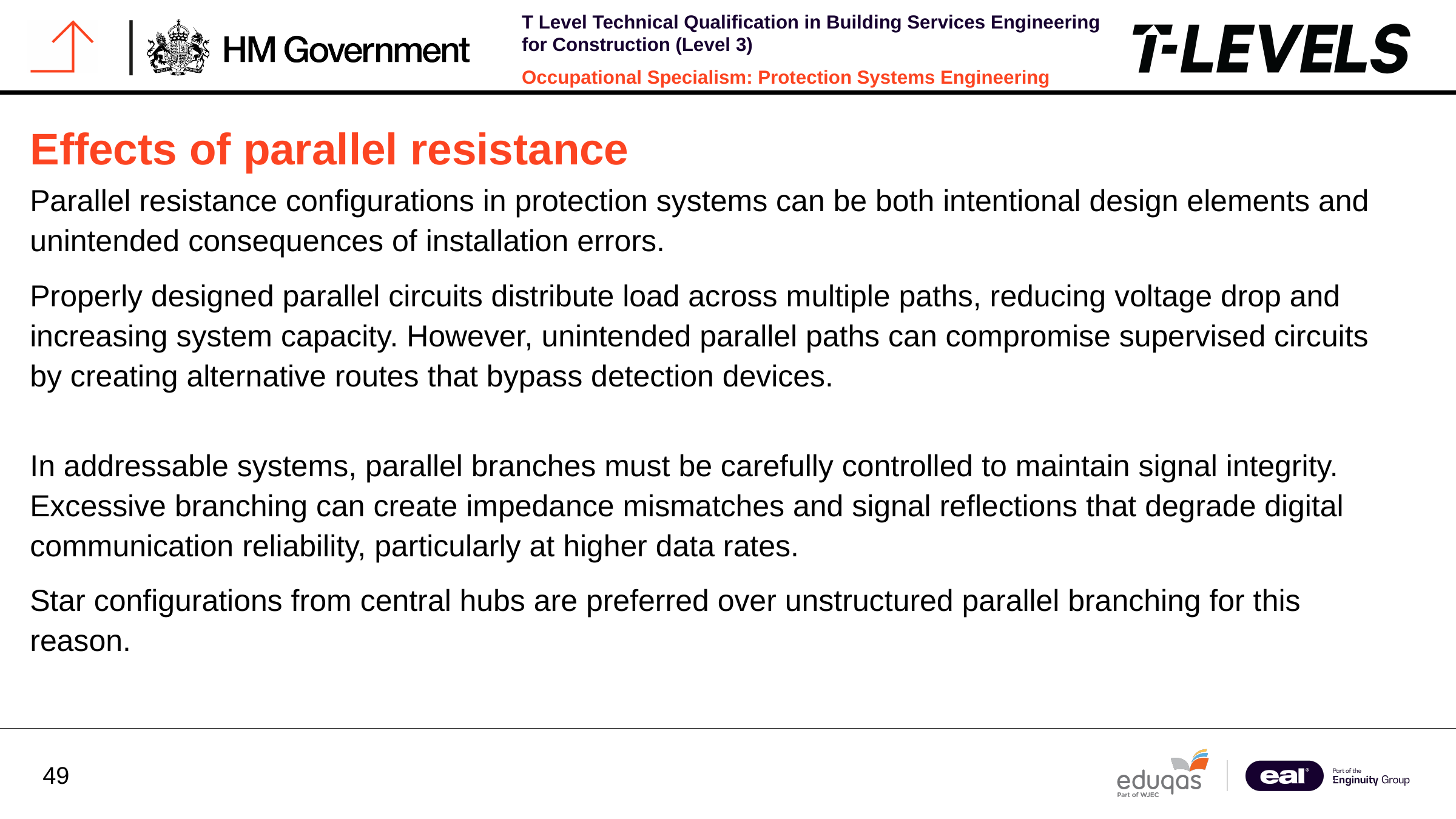

Effects of parallel resistance
Parallel resistance configurations in protection systems can be both intentional design elements and unintended consequences of installation errors.
Properly designed parallel circuits distribute load across multiple paths, reducing voltage drop and increasing system capacity. However, unintended parallel paths can compromise supervised circuits by creating alternative routes that bypass detection devices.
In addressable systems, parallel branches must be carefully controlled to maintain signal integrity. Excessive branching can create impedance mismatches and signal reflections that degrade digital communication reliability, particularly at higher data rates.
Star configurations from central hubs are preferred over unstructured parallel branching for this reason.